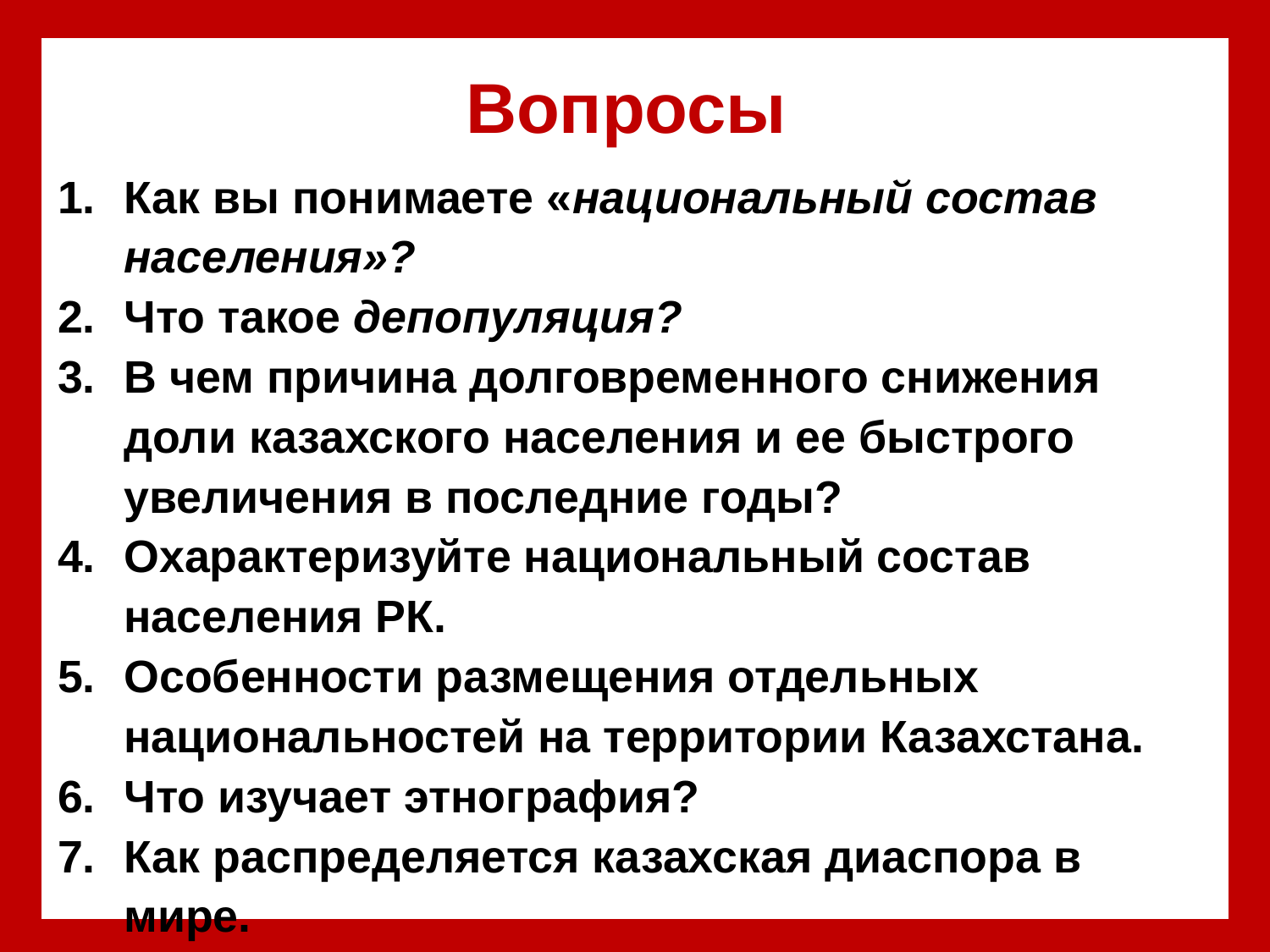

# Вопросы
Как вы понимаете «национальный состав населения»?
Что такое депопуляция?
В чем причина долговременного снижения доли казахского населения и ее быстрого увеличения в последние годы?
Охарактеризуйте национальный состав населения РК.
Особенности размещения отдельных национальностей на территории Казахстана.
Что изучает этнография?
Как распределяется казахская диаспора в мире.